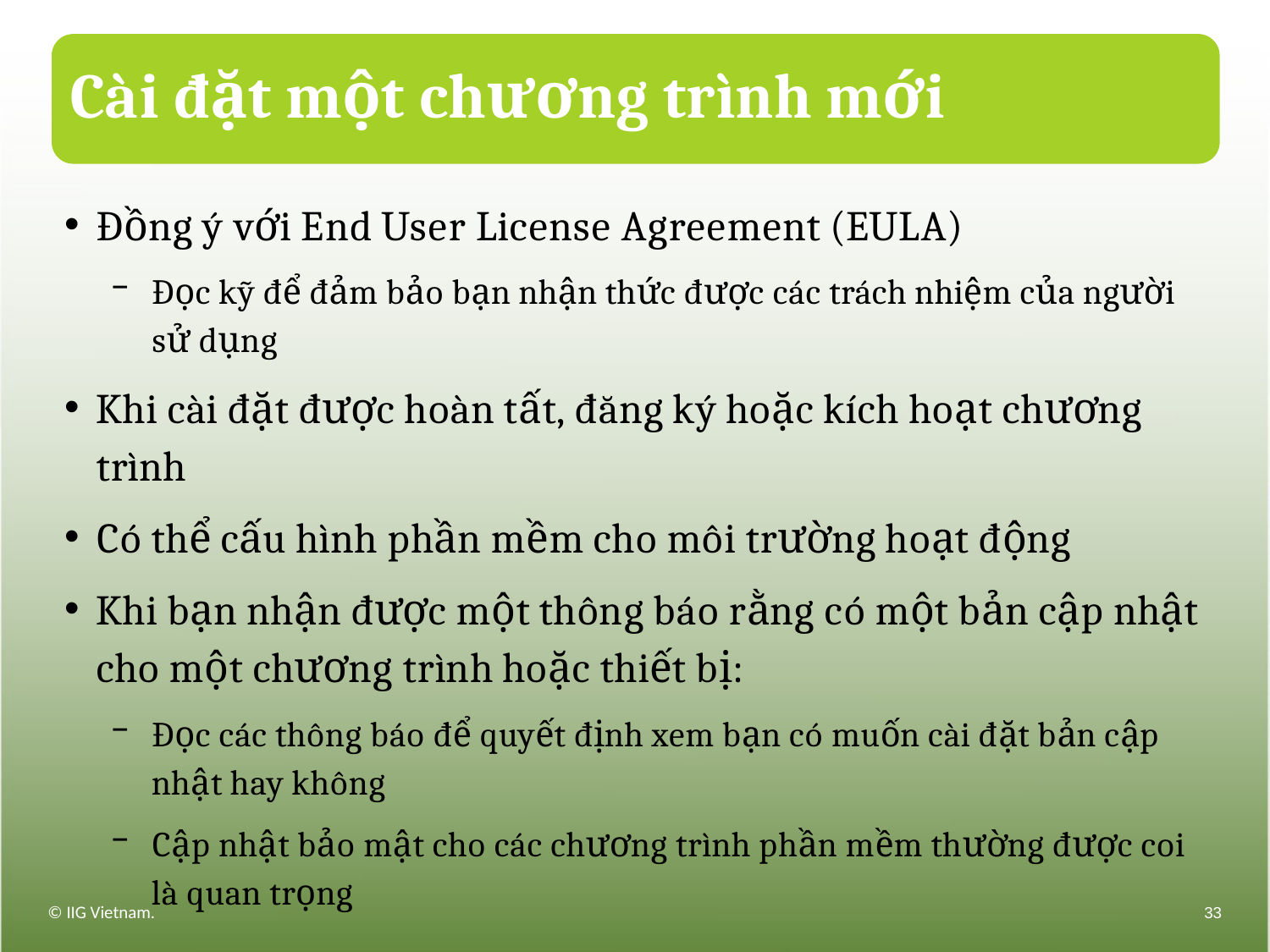

# Cài đặt một chương trình mới
Đồng ý với End User License Agreement (EULA)
Đọc kỹ để đảm bảo bạn nhận thức được các trách nhiệm của người sử dụng
Khi cài đặt được hoàn tất, đăng ký hoặc kích hoạt chương trình
Có thể cấu hình phần mềm cho môi trường hoạt động
Khi bạn nhận được một thông báo rằng có một bản cập nhật cho một chương trình hoặc thiết bị:
Đọc các thông báo để quyết định xem bạn có muốn cài đặt bản cập nhật hay không
Cập nhật bảo mật cho các chương trình phần mềm thường được coi là quan trọng
© IIG Vietnam.
33